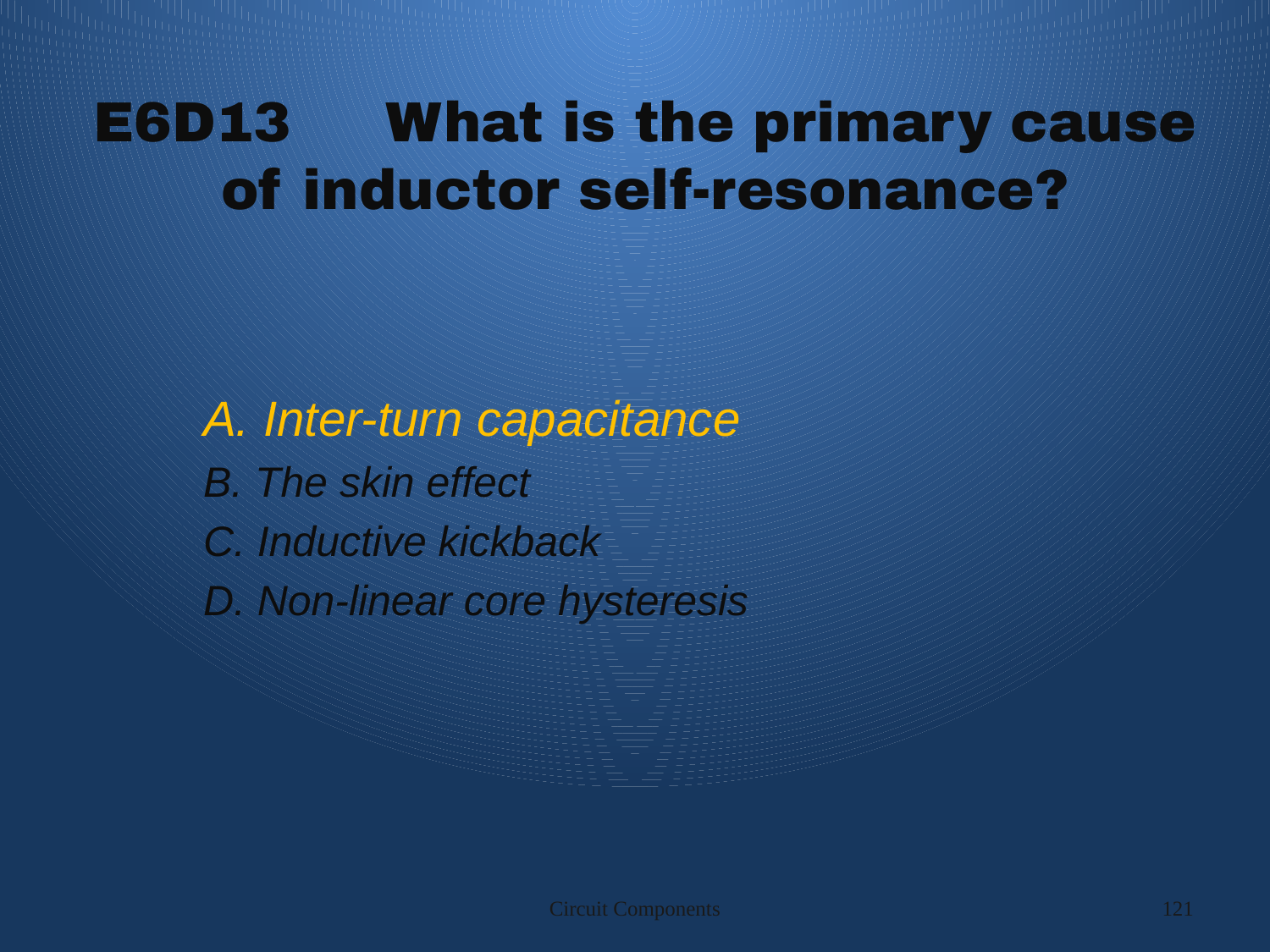

# E6D13     What is the primary cause of inductor self-resonance?
A. Inter-turn capacitance
B. The skin effect
C. Inductive kickback
D. Non-linear core hysteresis
Circuit Components
121